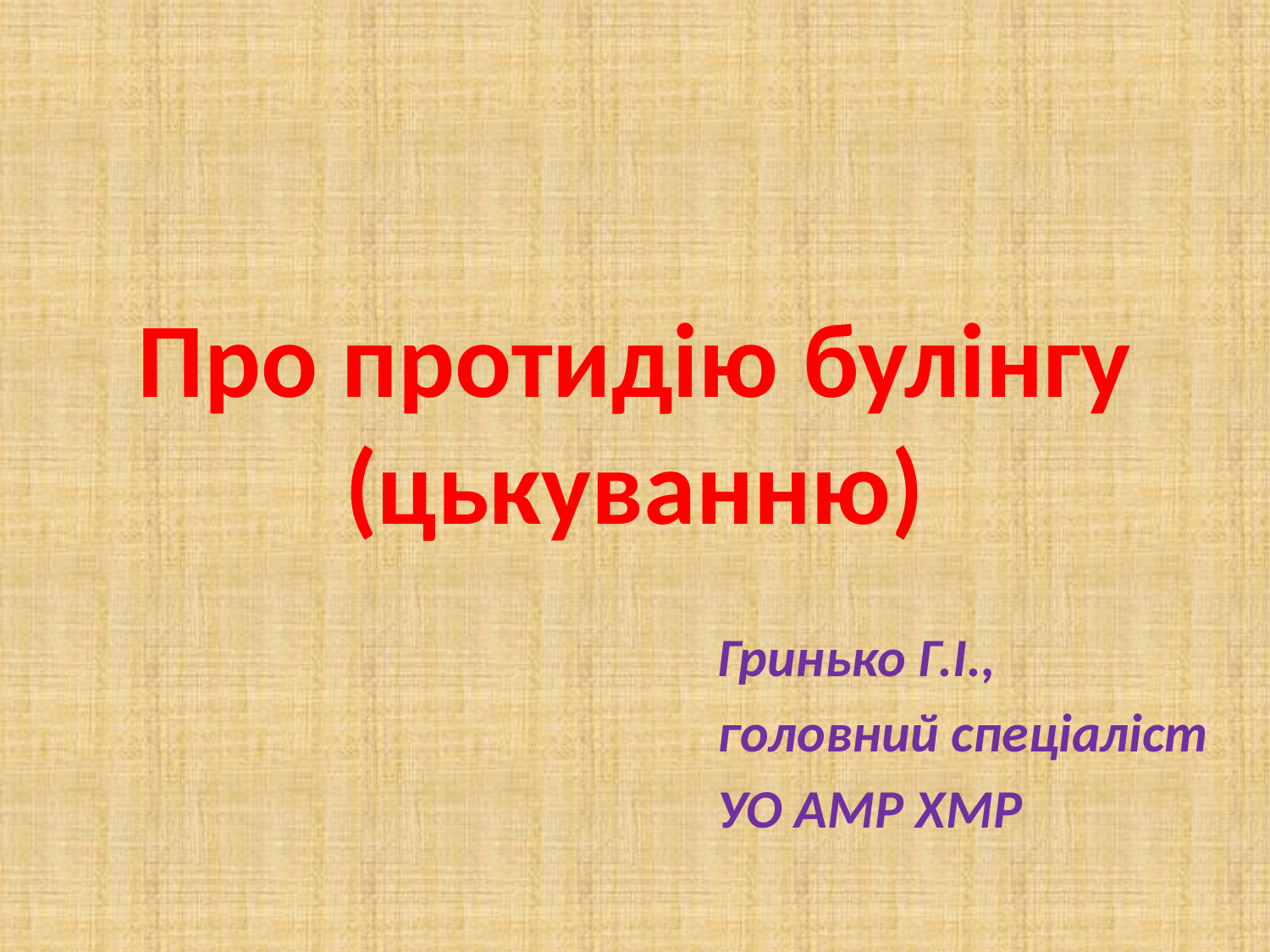

# Про протидію булінгу (цькуванню)
Гринько Г.І.,
головний спеціаліст
УО АМР ХМР